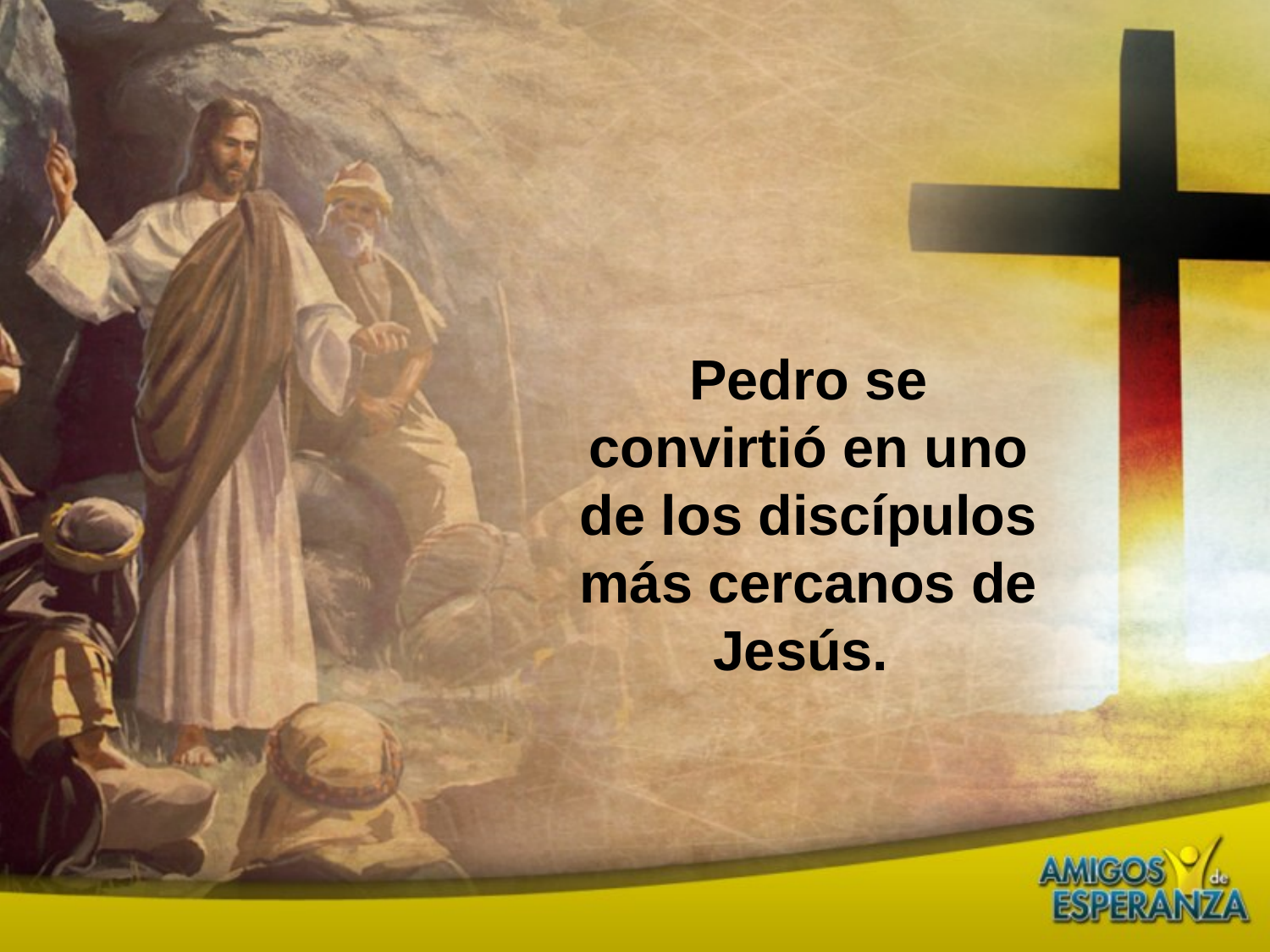

Pedro se convirtió en uno de los discípulos más cercanos de Jesús.